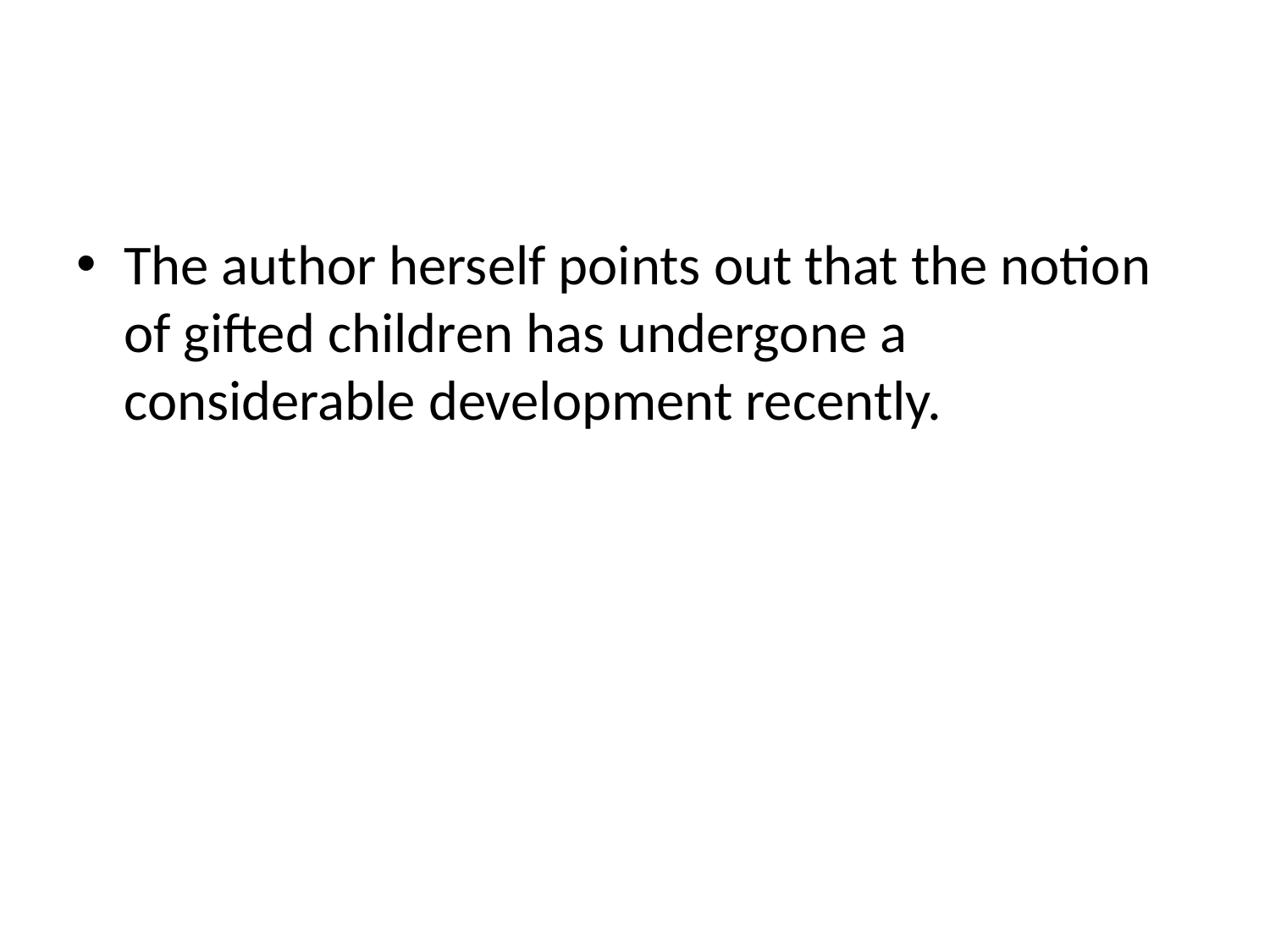

#
The author herself points out that the notion of gifted children has undergone a considerable development recently.